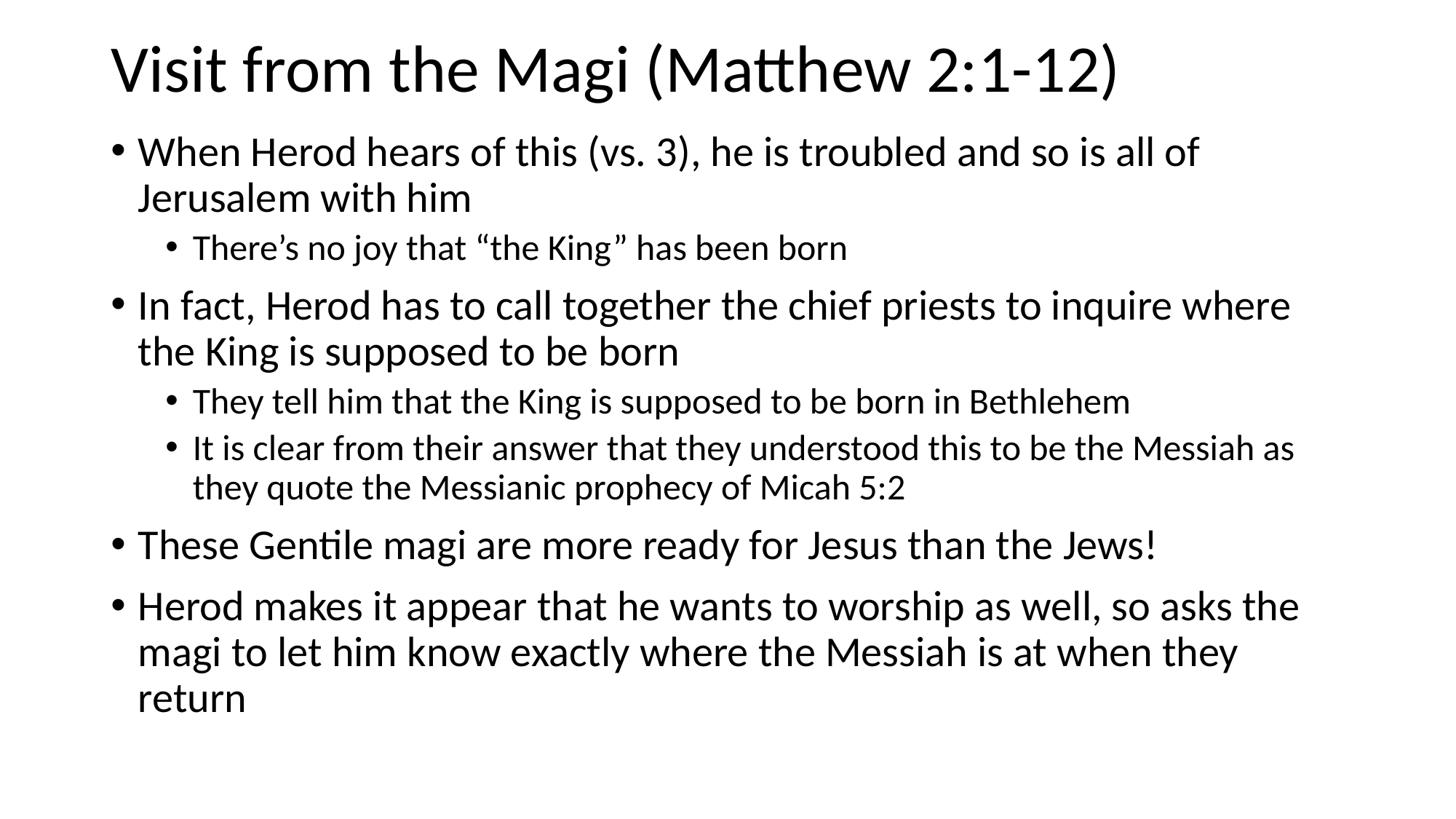

# Visit from the Magi (Matthew 2:1-12)
When Herod hears of this (vs. 3), he is troubled and so is all of Jerusalem with him
There’s no joy that “the King” has been born
In fact, Herod has to call together the chief priests to inquire where the King is supposed to be born
They tell him that the King is supposed to be born in Bethlehem
It is clear from their answer that they understood this to be the Messiah as they quote the Messianic prophecy of Micah 5:2
These Gentile magi are more ready for Jesus than the Jews!
Herod makes it appear that he wants to worship as well, so asks the magi to let him know exactly where the Messiah is at when they return